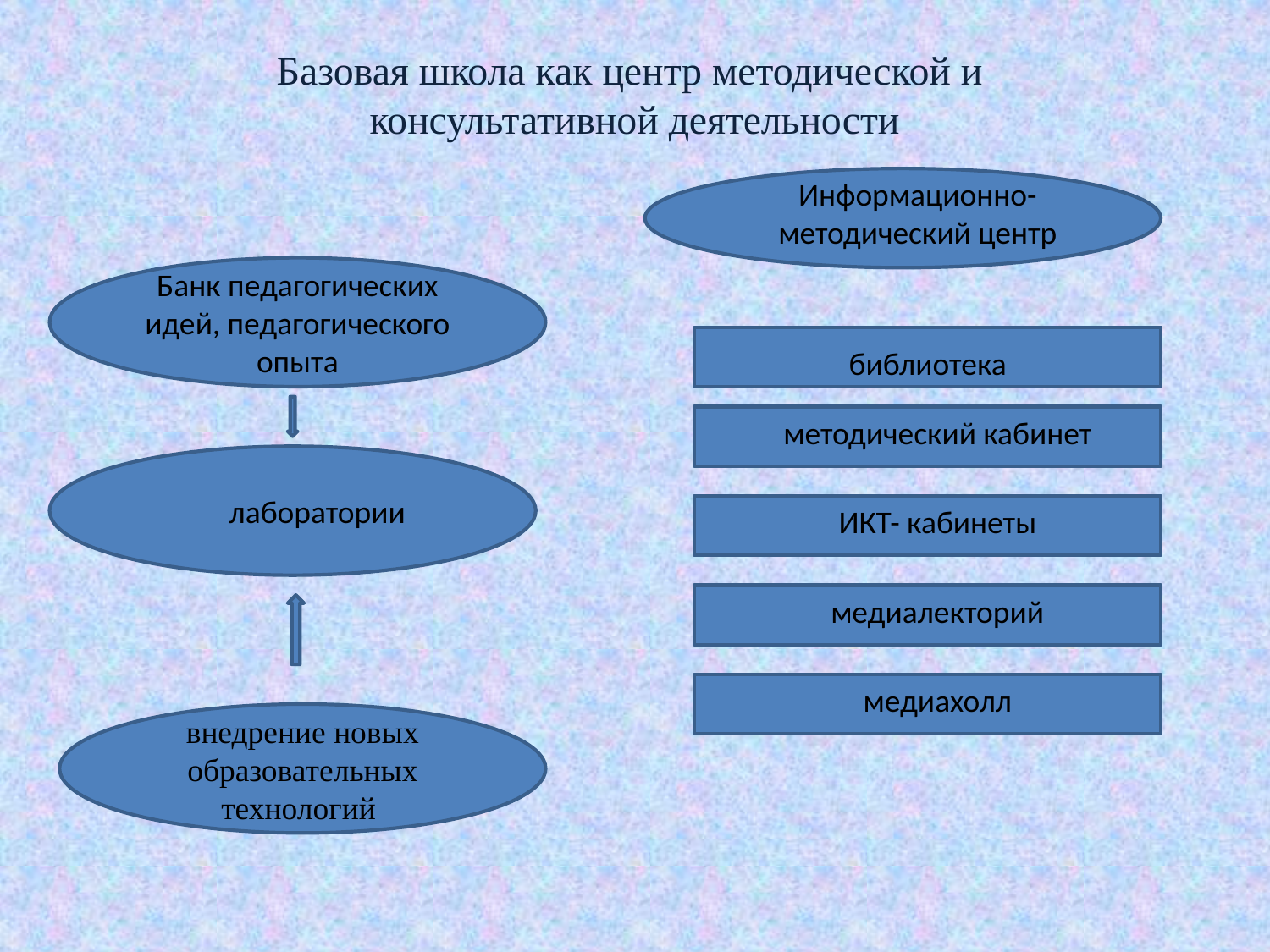

# Базовая школа как центр методической и консультативной деятельности

Информационно-методический центр
Банк педагогических идей, педагогического опыта

библиотека

методический кабинет

лаборатории

ИКТ- кабинеты

медиалекторий

медиахолл
внедрение новых образовательных технологий